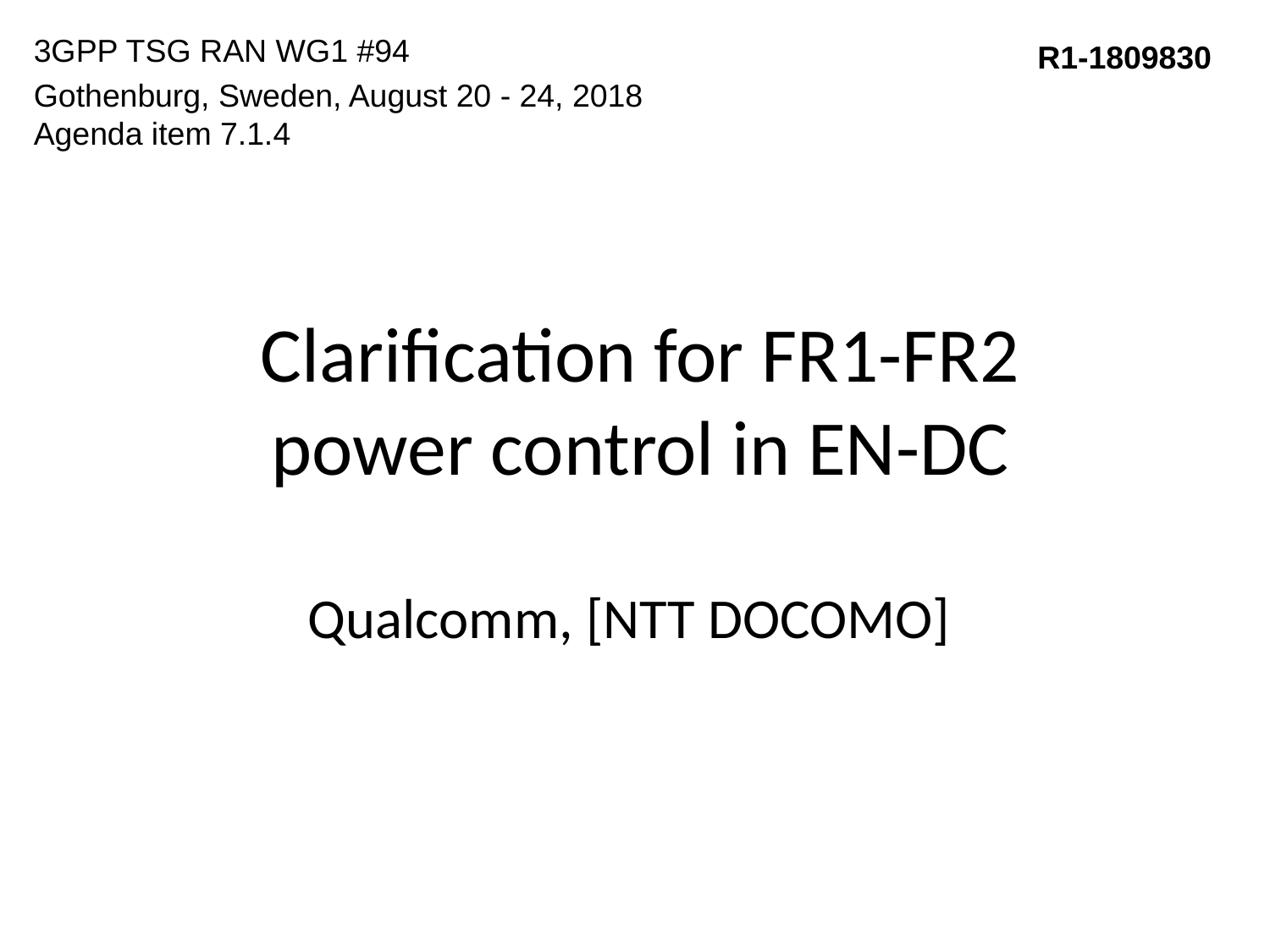

3GPP TSG RAN WG1 #94
Gothenburg, Sweden, August 20 - 24, 2018
Agenda item 7.1.4
R1-1809830

# Clarification for FR1-FR2 power control in EN-DC
Qualcomm, [NTT DOCOMO]